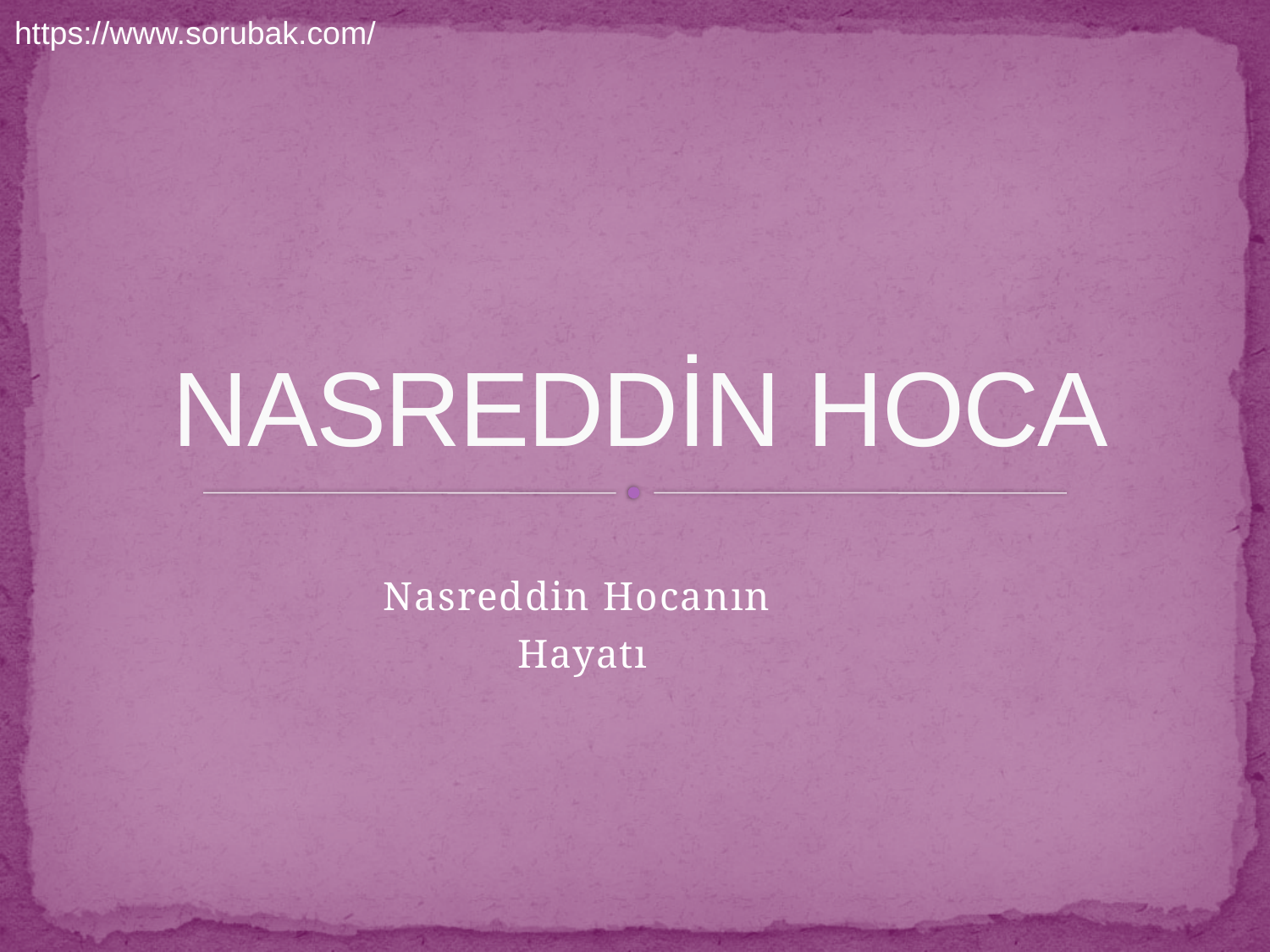

https://www.sorubak.com/
# NASREDDİN HOCA
Nasreddin Hocanın
Hayatı